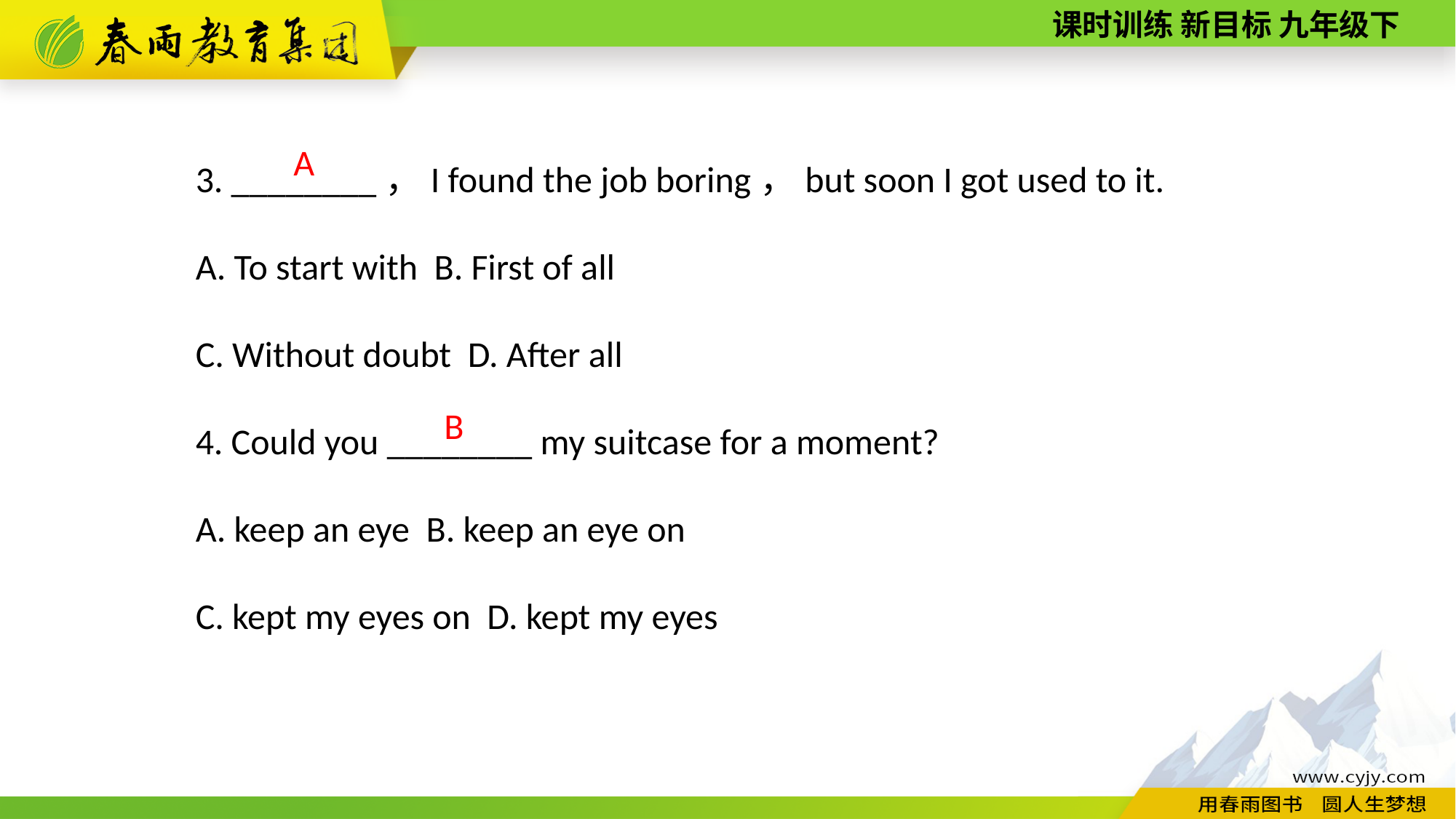

3. ________，I found the job boring，but soon I got used to it.
A. To start with  B. First of all
C. Without doubt  D. After all
4. Could you ________ my suitcase for a moment?
A. keep an eye  B. keep an eye on
C. kept my eyes on  D. kept my eyes
 A
B